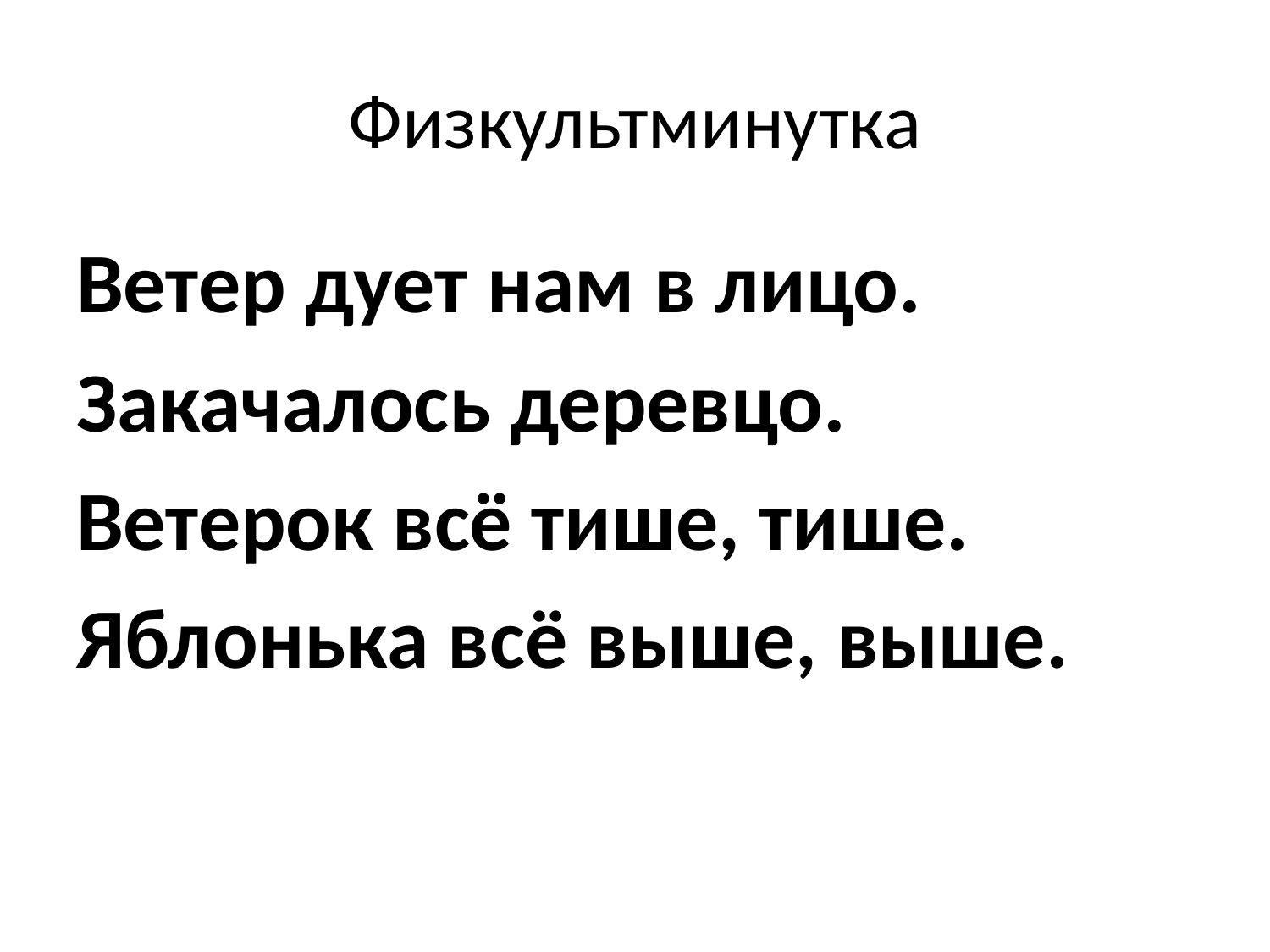

# Физкультминутка
Ветер дует нам в лицо.
Закачалось деревцо.
Ветерок всё тише, тише.
Яблонька всё выше, выше.